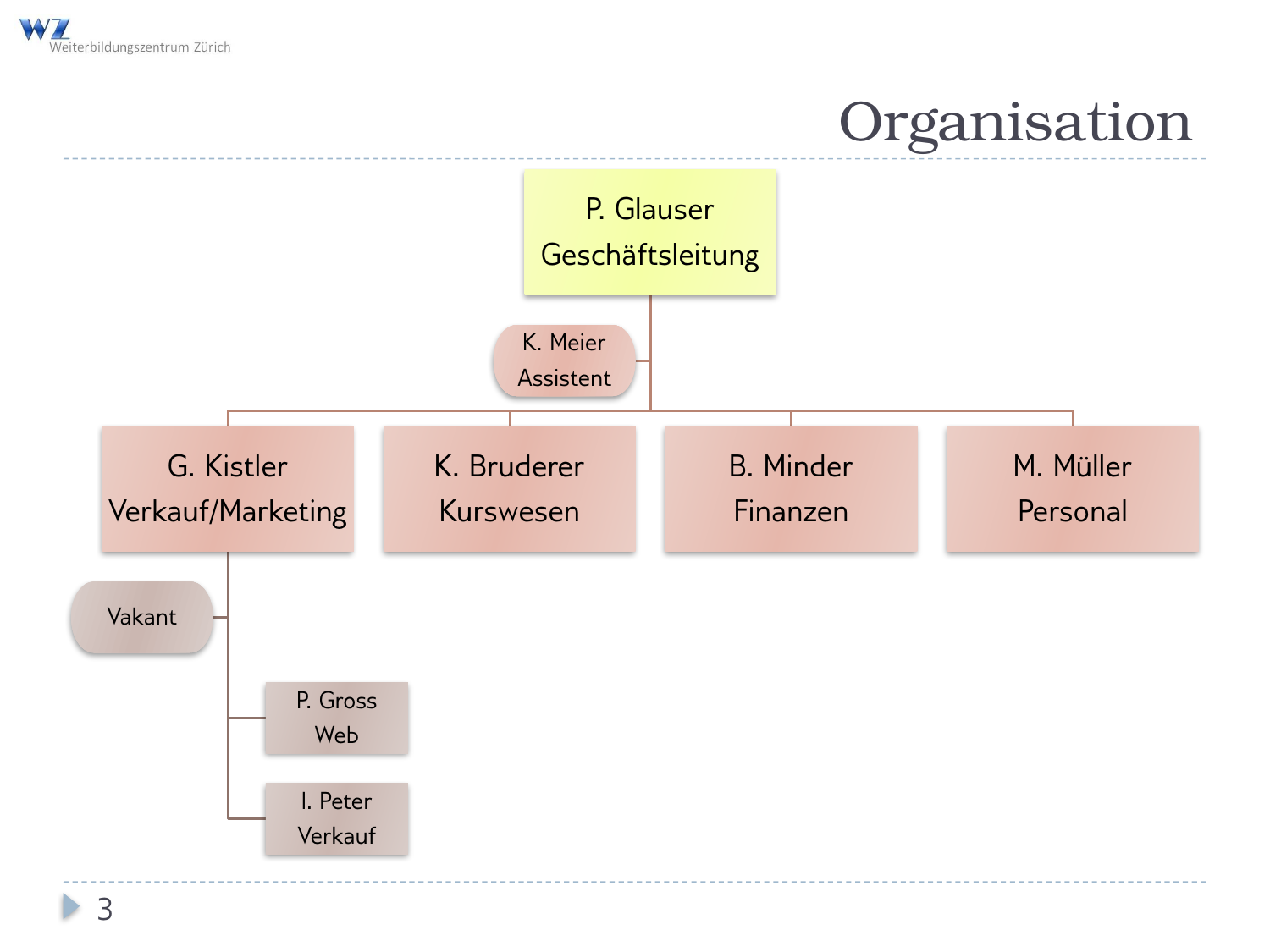

# Organisation
P. Glauser
Geschäftsleitung
G. Kistler
Verkauf/Marketing
P. Gross
Web
I. Peter
Verkauf
Vakant
K. Bruderer
Kurswesen
B. Minder
Finanzen
M. Müller
Personal
K. Meier
Assistent
3